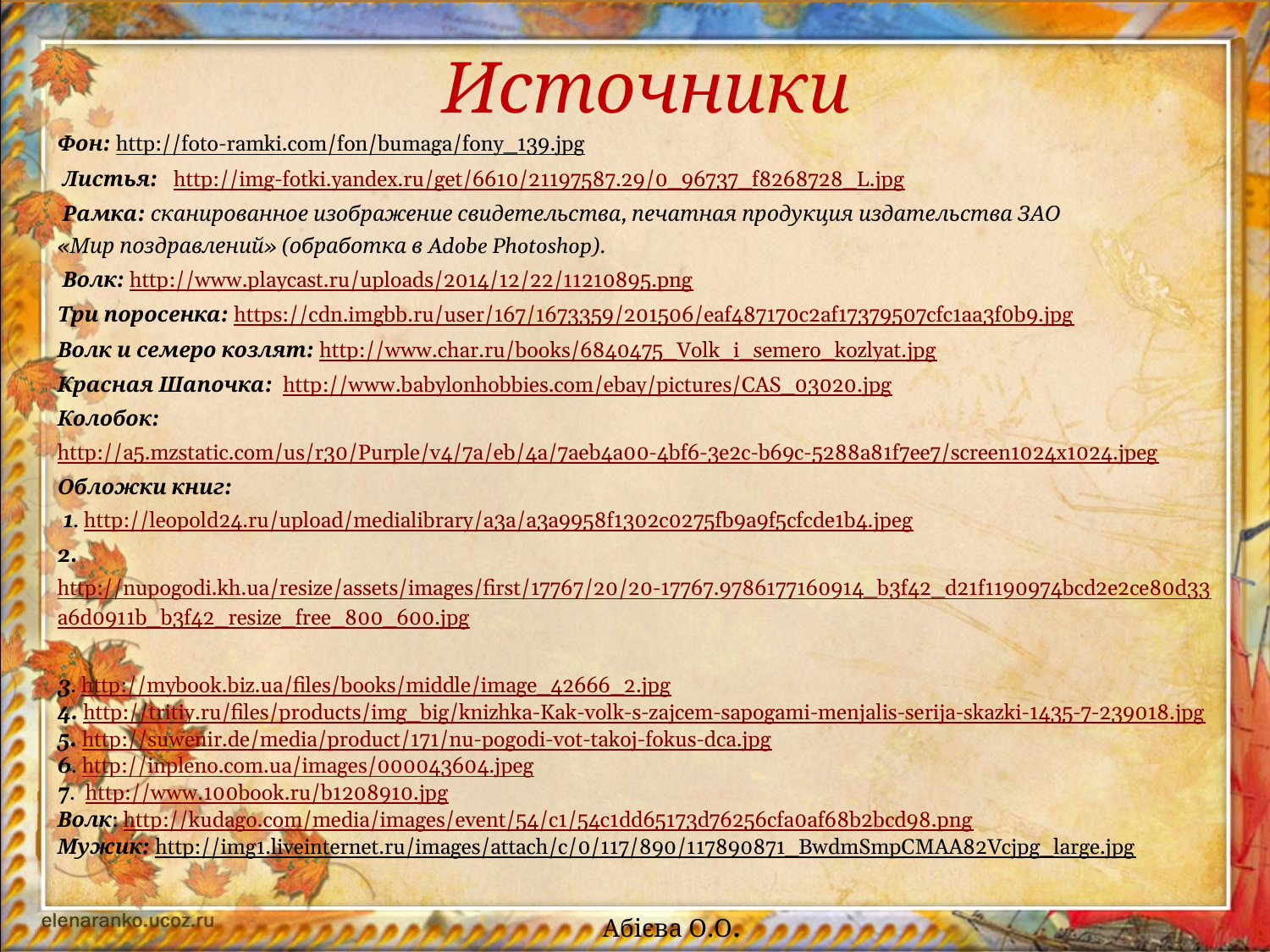

Источники
Фон: http://foto-ramki.com/fon/bumaga/fony_139.jpg
 Листья:   http://img-fotki.yandex.ru/get/6610/21197587.29/0_96737_f8268728_L.jpg
 Рамка: сканированное изображение свидетельства, печатная продукция издательства ЗАО
«Мир поздравлений» (обработка в Adobe Photoshop).
 Волк: http://www.playcast.ru/uploads/2014/12/22/11210895.png
Три поросенка: https://cdn.imgbb.ru/user/167/1673359/201506/eaf487170c2af17379507cfc1aa3f0b9.jpg
Волк и семеро козлят: http://www.char.ru/books/6840475_Volk_i_semero_kozlyat.jpg
Красная Шапочка:  http://www.babylonhobbies.com/ebay/pictures/CAS_03020.jpg
Колобок: http://a5.mzstatic.com/us/r30/Purple/v4/7a/eb/4a/7aeb4a00-4bf6-3e2c-b69c-5288a81f7ee7/screen1024x1024.jpeg
Обложки книг:
 1. http://leopold24.ru/upload/medialibrary/a3a/a3a9958f1302c0275fb9a9f5cfcde1b4.jpeg
2. http://nupogodi.kh.ua/resize/assets/images/first/17767/20/20-17767.9786177160914_b3f42_d21f1190974bcd2e2ce80d33a6d0911b_b3f42_resize_free_800_600.jpg
3. http://mybook.biz.ua/files/books/middle/image_42666_2.jpg
4. http://tritiy.ru/files/products/img_big/knizhka-Kak-volk-s-zajcem-sapogami-menjalis-serija-skazki-1435-7-239018.jpg
5. http://suwenir.de/media/product/171/nu-pogodi-vot-takoj-fokus-dca.jpg
6. http://inpleno.com.ua/images/000043604.jpeg
7.  http://www.100book.ru/b1208910.jpg
Волк: http://kudago.com/media/images/event/54/c1/54c1dd65173d76256cfa0af68b2bcd98.png
Мужик: http://img1.liveinternet.ru/images/attach/c/0/117/890/117890871_BwdmSmpCMAA82Vcjpg_large.jpg

Абієва О.О.